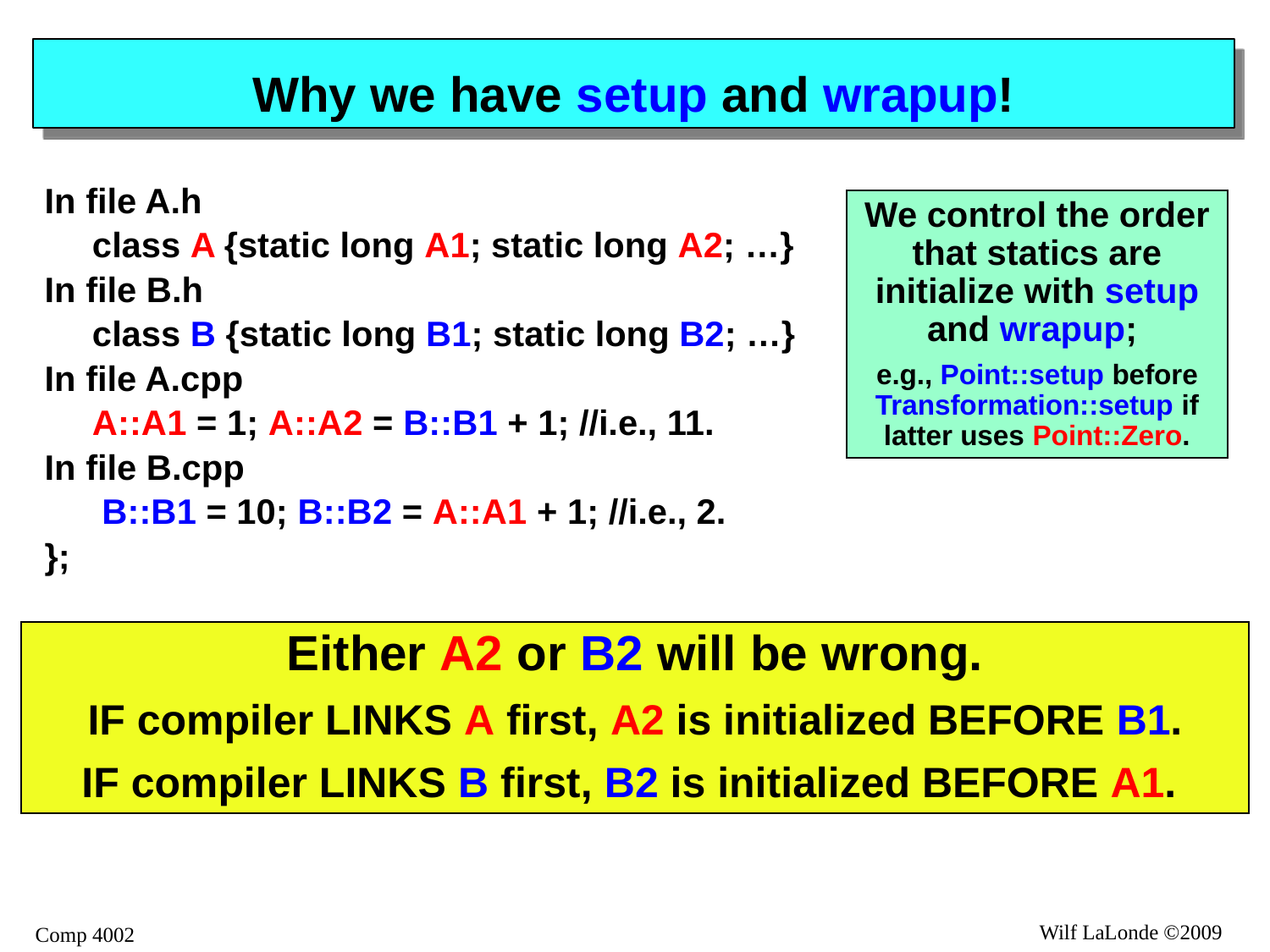

# Why we have setup and wrapup!
In file A.h
	class A {static long A1; static long A2; …}
In file B.h
	class B {static long B1; static long B2; …}
In file A.cpp
	A::A1 = 1; A::A2 = B::B1 + 1; //i.e., 11.
In file B.cpp
	 B::B1 = 10; B::B2 = A::A1 + 1; //i.e., 2.
};
We control the order that statics are initialize with setup and wrapup;
e.g., Point::setup before Transformation::setup if latter uses Point::Zero.
Either A2 or B2 will be wrong.
IF compiler LINKS A first, A2 is initialized BEFORE B1.
IF compiler LINKS B first, B2 is initialized BEFORE A1.